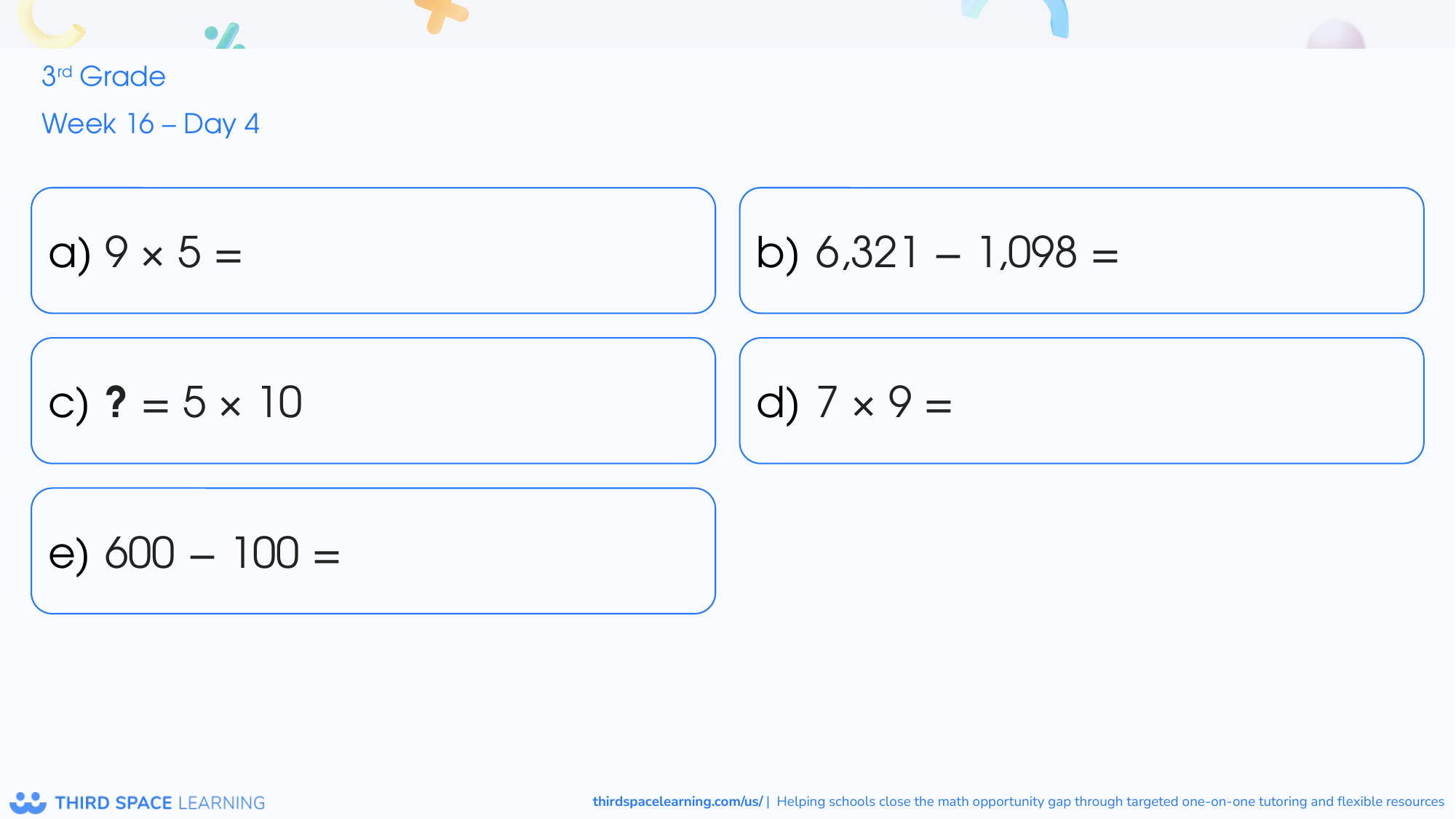

3rd Grade
Week 16 – Day 4
9 × 5 =
6,321 − 1,098 =
? = 5 × 10
7 × 9 =
600 − 100 =